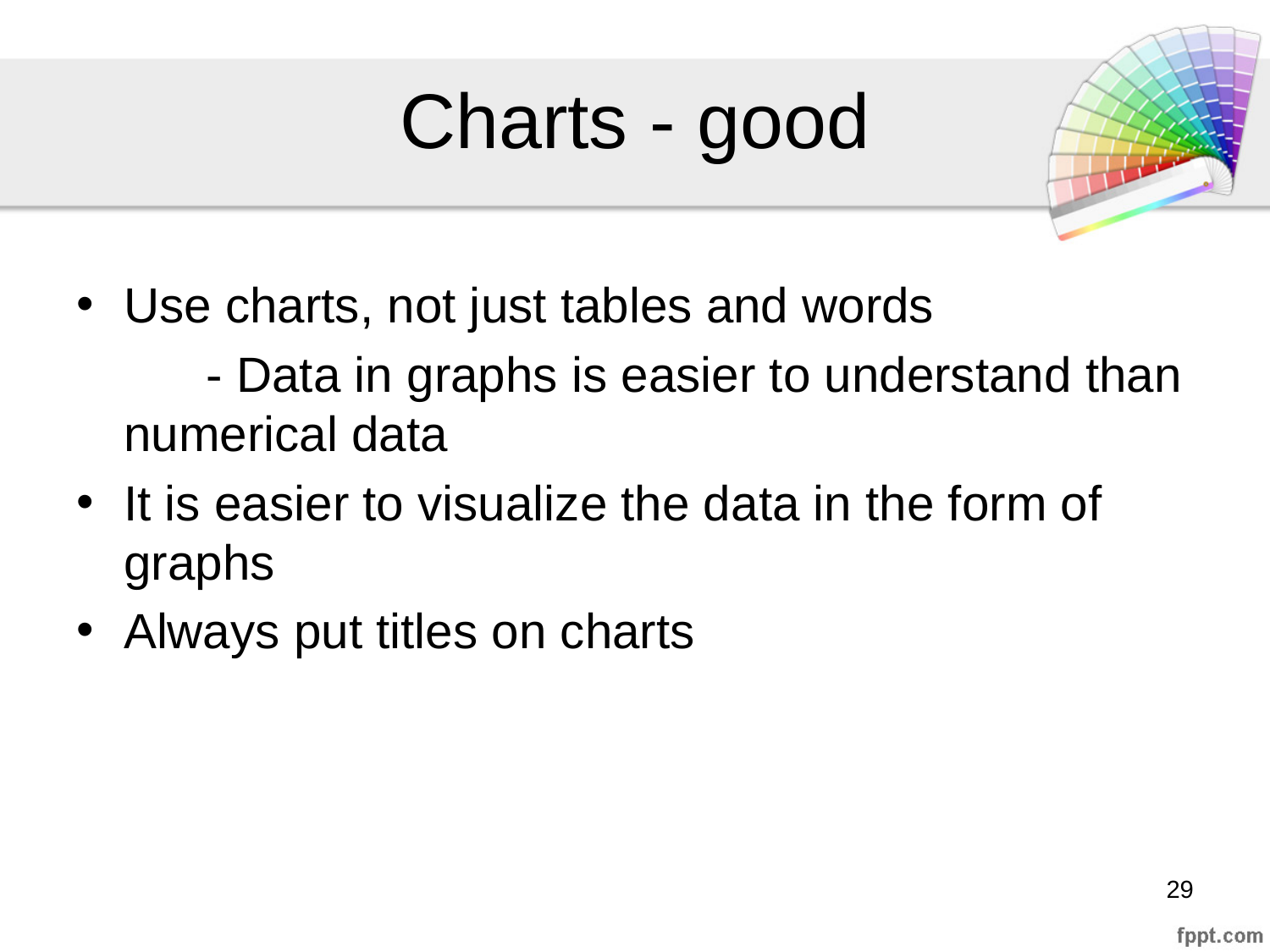

# Charts - good
Use charts, not just tables and words
      - Data in graphs is easier to understand than numerical data
It is easier to visualize the data in the form of graphs
Always put titles on charts

29